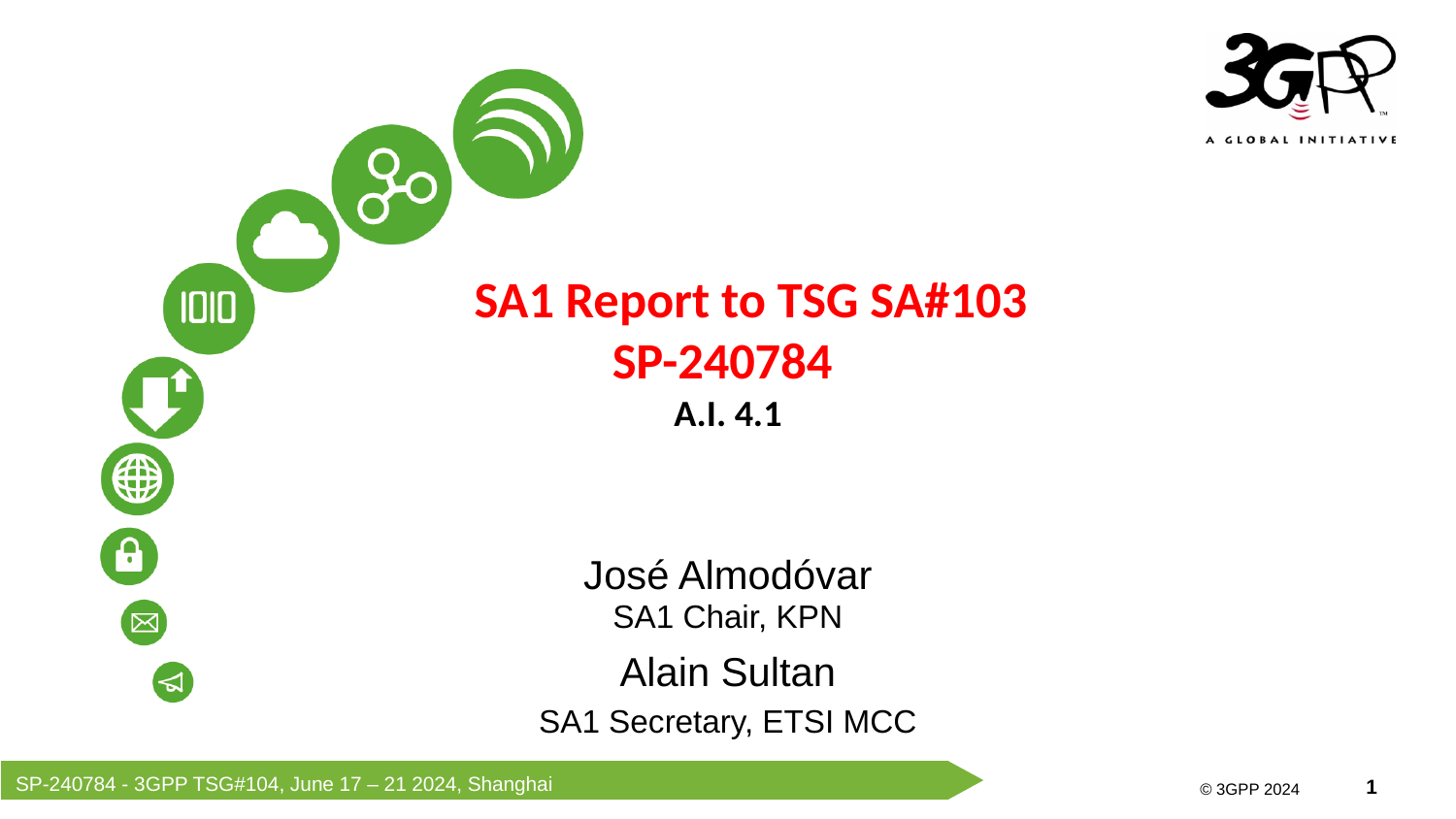

SA1 Report to TSG SA#103
SP-240784
A.I. 4.1
José Almodóvar
SA1 Chair, KPN
Alain Sultan
SA1 Secretary, ETSI MCC

SP-240784 - 3GPP TSG#104, June 17 – 21 2024, Shanghai

© 3GPP 2024